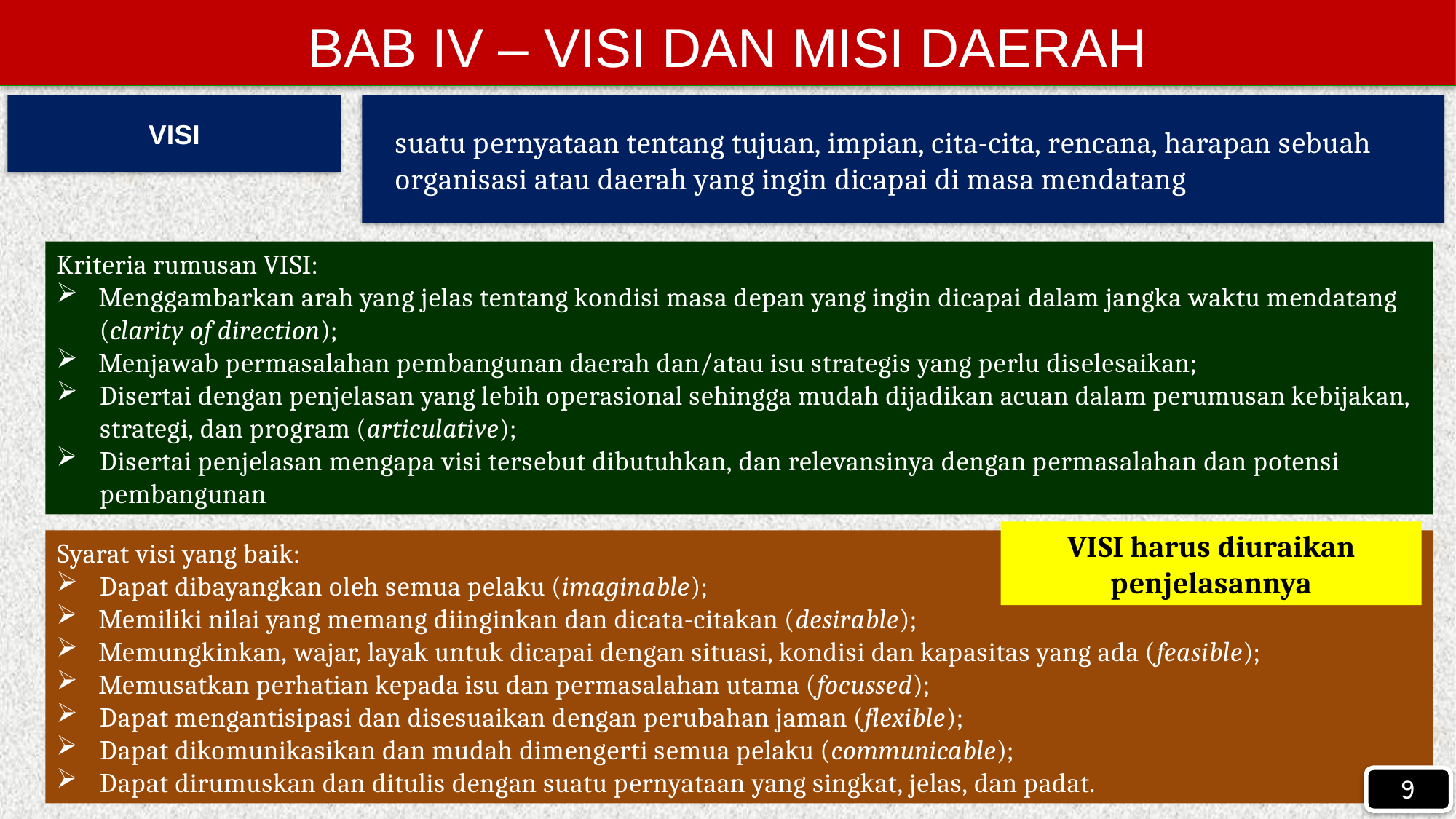

BAB IV – VISI DAN MISI DAERAH
VISI
suatu pernyataan tentang tujuan, impian, cita-cita, rencana, harapan sebuah organisasi atau daerah yang ingin dicapai di masa mendatang
Kriteria rumusan VISI:
Menggambarkan arah yang jelas tentang kondisi masa depan yang ingin dicapai dalam jangka waktu mendatang (clarity of direction);
Menjawab permasalahan pembangunan daerah dan/atau isu strategis yang perlu diselesaikan;
Disertai dengan penjelasan yang lebih operasional sehingga mudah dijadikan acuan dalam perumusan kebijakan, strategi, dan program (articulative);
Disertai penjelasan mengapa visi tersebut dibutuhkan, dan relevansinya dengan permasalahan dan potensi pembangunan
VISI harus diuraikan penjelasannya
Syarat visi yang baik:
Dapat dibayangkan oleh semua pelaku (imaginable);
Memiliki nilai yang memang diinginkan dan dicata-citakan (desirable);
Memungkinkan, wajar, layak untuk dicapai dengan situasi, kondisi dan kapasitas yang ada (feasible);
Memusatkan perhatian kepada isu dan permasalahan utama (focussed);
Dapat mengantisipasi dan disesuaikan dengan perubahan jaman (flexible);
Dapat dikomunikasikan dan mudah dimengerti semua pelaku (communicable);
Dapat dirumuskan dan ditulis dengan suatu pernyataan yang singkat, jelas, dan padat.
9